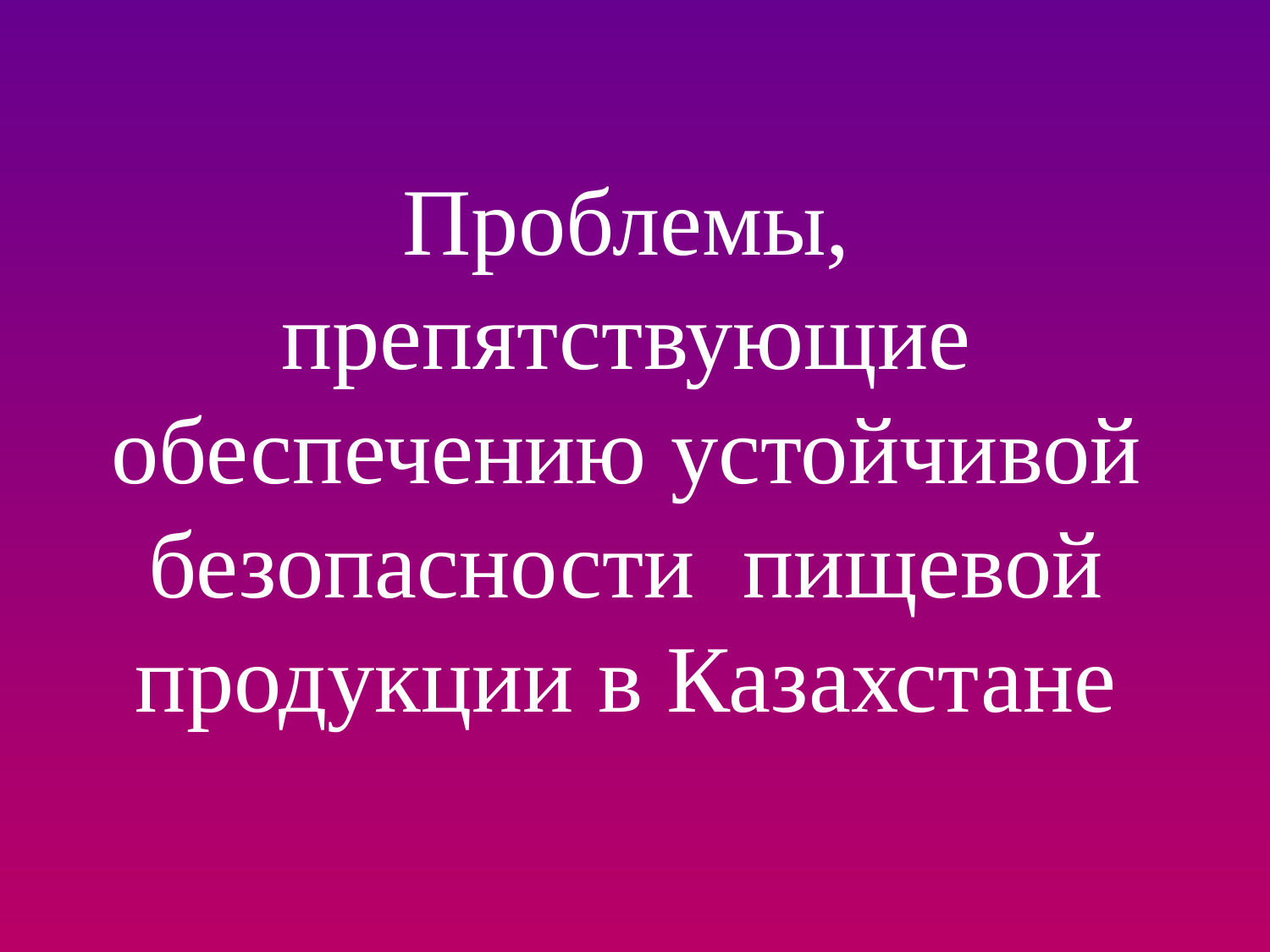

# Проблемы, препятствующие обеспечению устойчивой безопасности  пищевой продукции в Казахстане